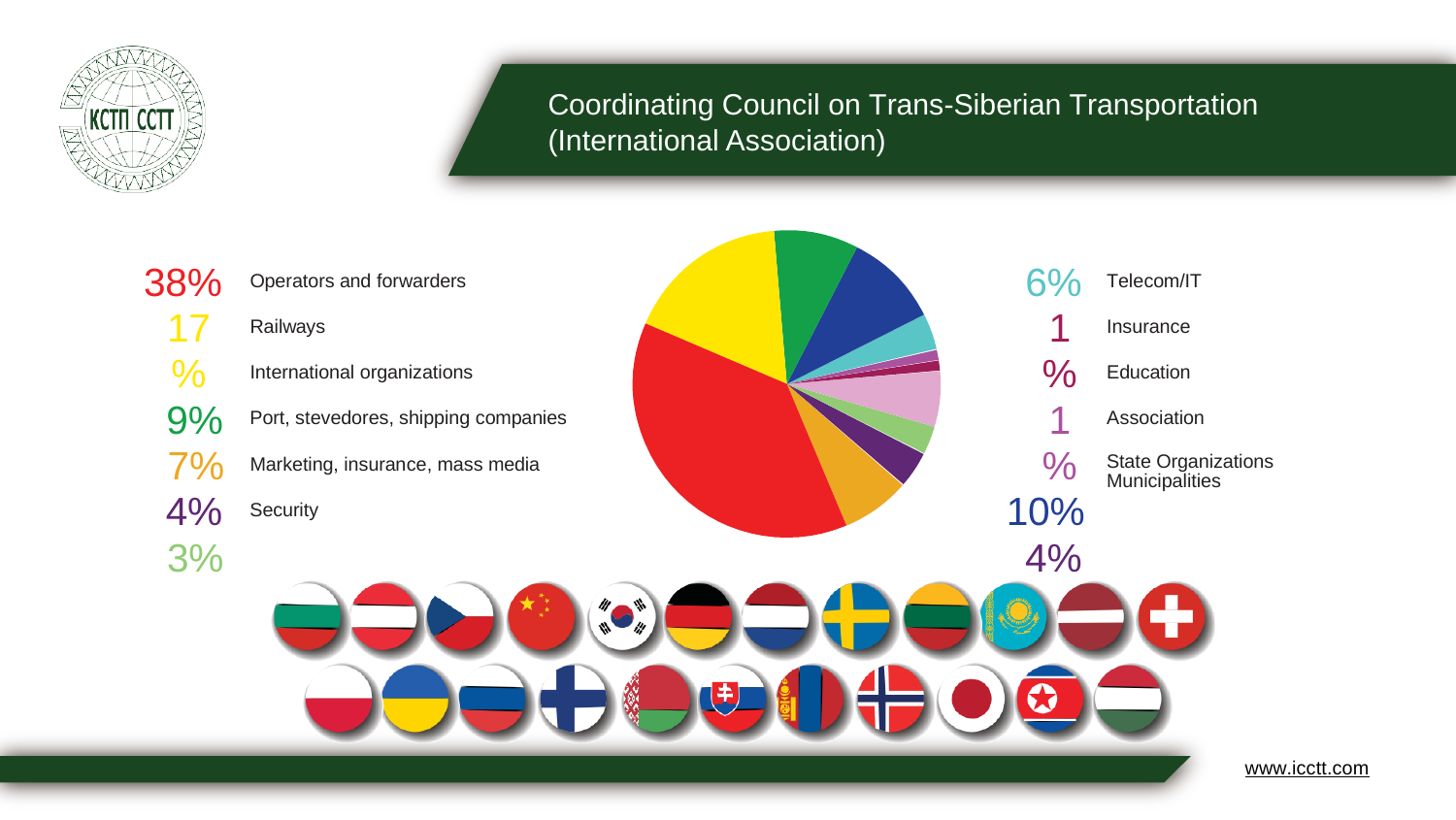

# Coordinating Council on Trans-Siberian Transportation (International Association)

38%
17%
9%
7%
4%
3%
6%
1%
1%
10%
4%
Operators and forwarders
Telecom/IT
Railways
Insurance

International organizations
Education

Port, stevedores, shipping companies
Association
Marketing, insurance, mass media
State Organizations Municipalities
Security

www.icctt.com